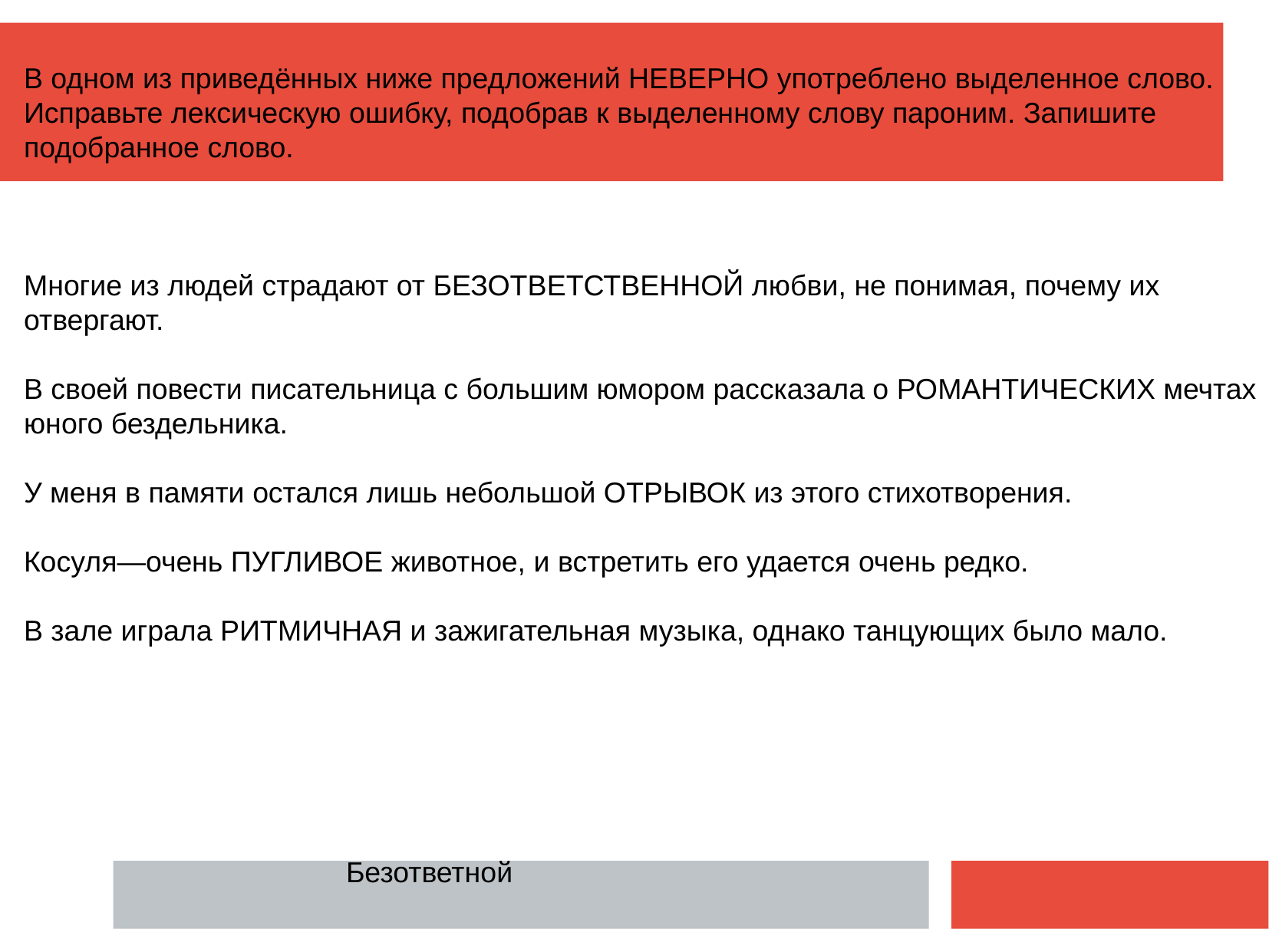

В одном из приведённых ниже предложений НЕВЕРНО употреблено выделенное слово. Исправьте лексическую ошибку, подобрав к выделенному слову пароним. Запишите подобранное слово.

Многие из людей страдают от БЕЗОТВЕТСТВЕННОЙ любви, не понимая, почему их отвергают.

В своей повести писательница с большим юмором рассказала о РОМАНТИЧЕСКИХ мечтах юного бездельника.

У меня в памяти остался лишь небольшой ОТРЫВОК из этого стихотворения.

Косуля—очень ПУГЛИВОЕ животное, и встретить его удается очень редко.

В зале играла РИТМИЧНАЯ и зажигательная музыка, однако танцующих было мало.

                                        Безответной